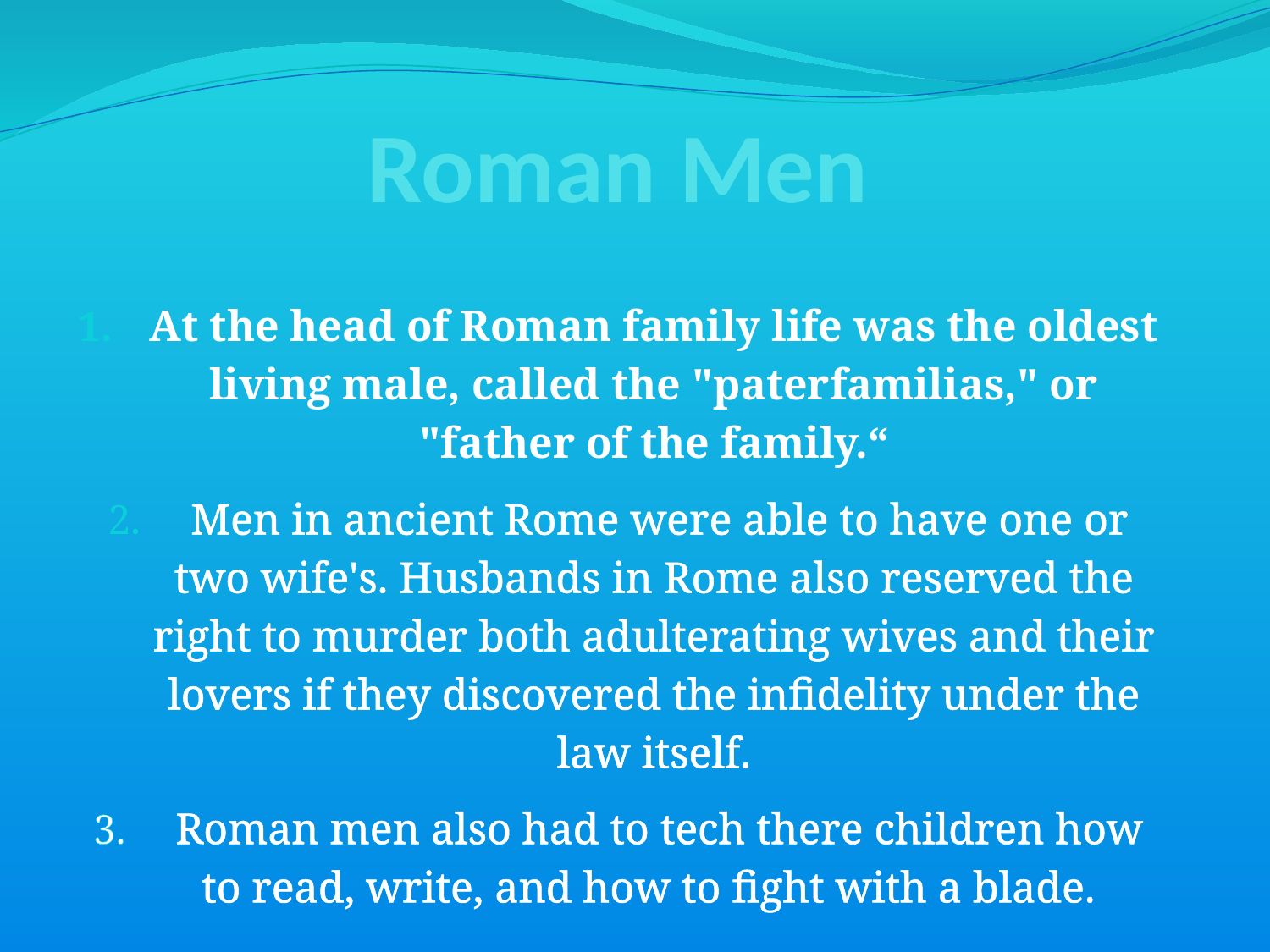

# Roman Men
At the head of Roman family life was the oldest living male, called the "paterfamilias," or "father of the family.“
 Men in ancient Rome were able to have one or two wife's. Husbands in Rome also reserved the right to murder both adulterating wives and their lovers if they discovered the infidelity under the law itself.
 Roman men also had to tech there children how to read, write, and how to fight with a blade.